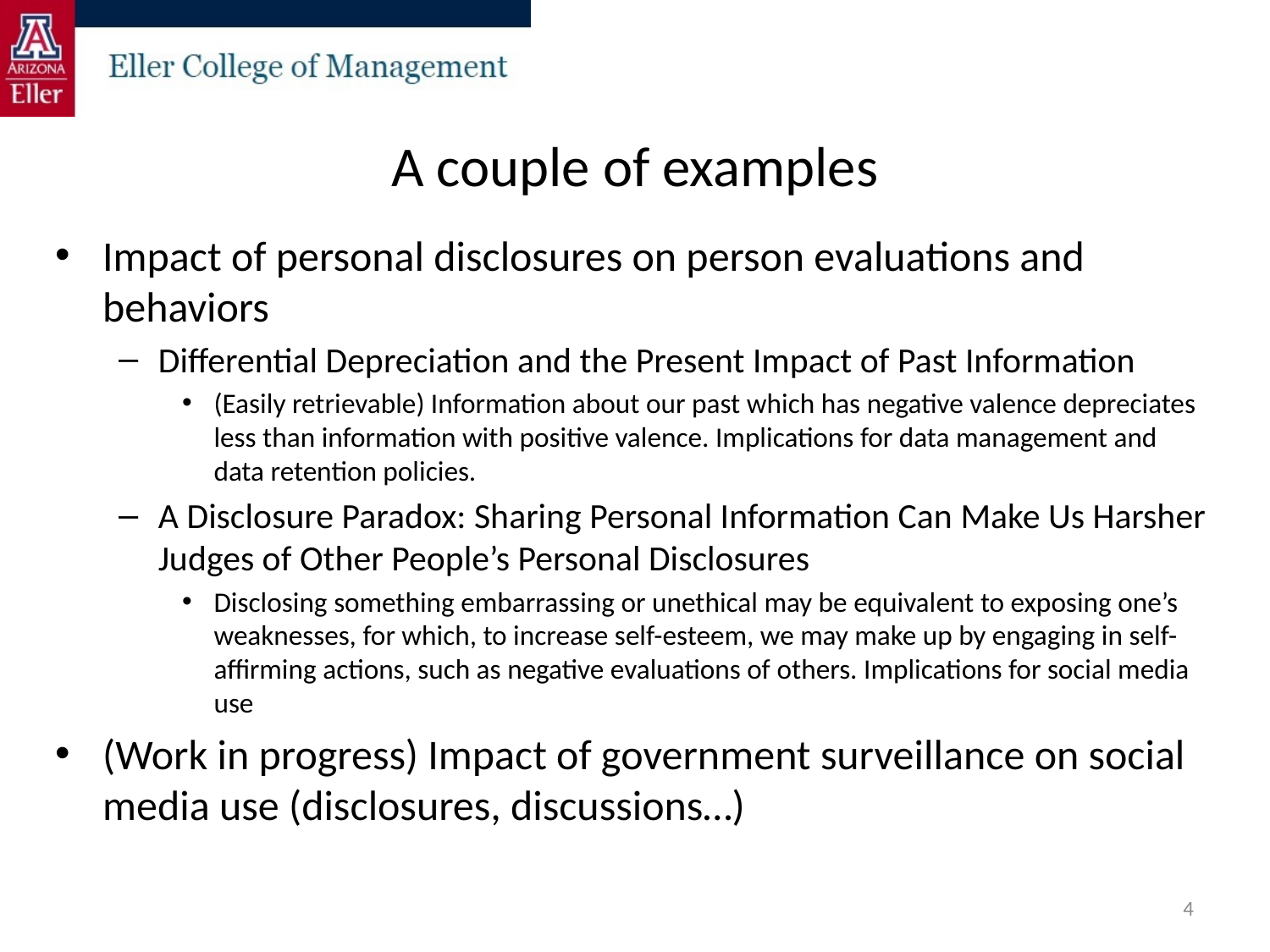

# A couple of examples
Impact of personal disclosures on person evaluations and behaviors
Differential Depreciation and the Present Impact of Past Information
(Easily retrievable) Information about our past which has negative valence depreciates less than information with positive valence. Implications for data management and data retention policies.
A Disclosure Paradox: Sharing Personal Information Can Make Us Harsher Judges of Other People’s Personal Disclosures
Disclosing something embarrassing or unethical may be equivalent to exposing one’s weaknesses, for which, to increase self-esteem, we may make up by engaging in self-affirming actions, such as negative evaluations of others. Implications for social media use
(Work in progress) Impact of government surveillance on social media use (disclosures, discussions…)
4